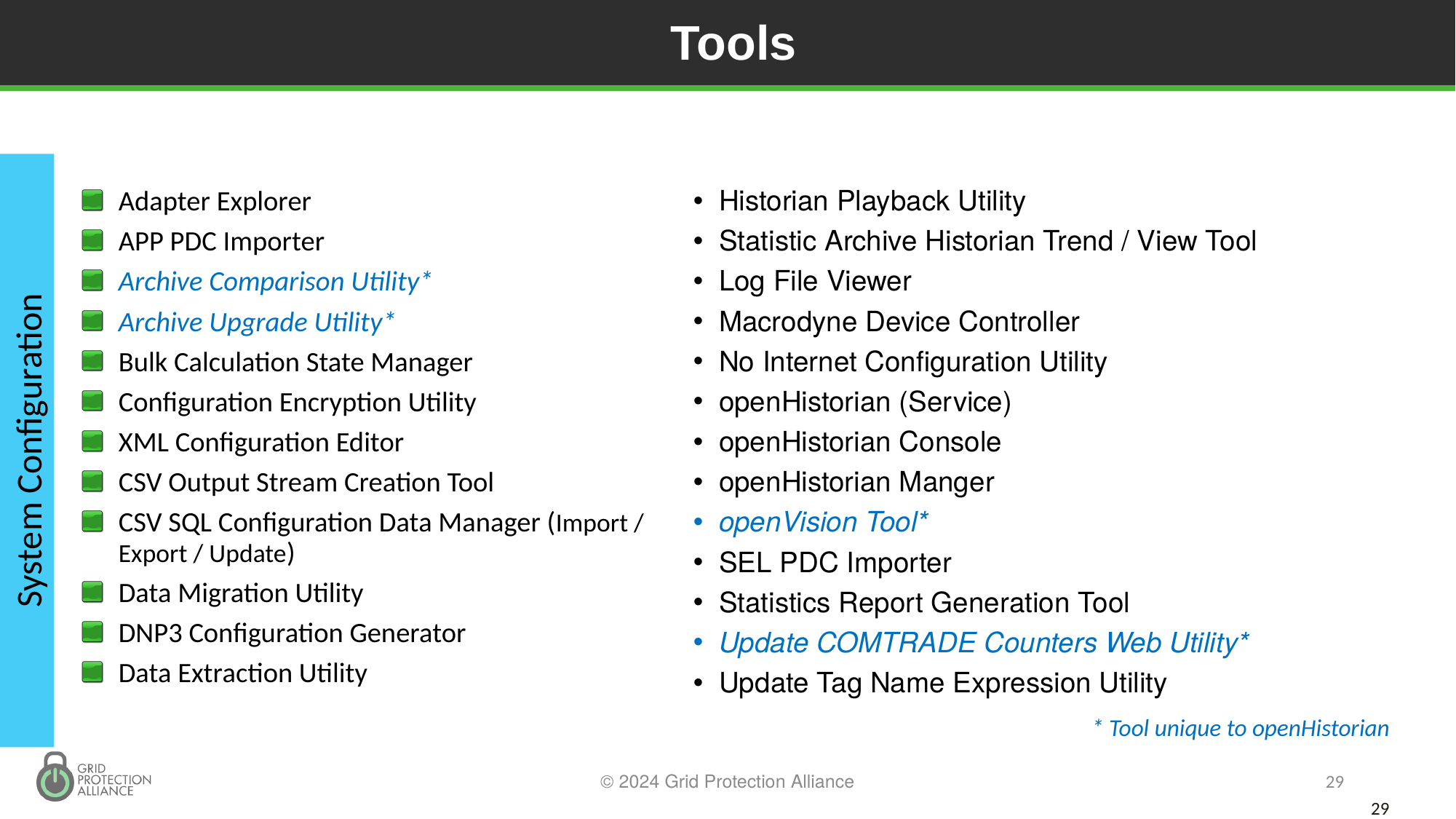

# Tools
Adapter Explorer
APP PDC Importer
Archive Comparison Utility*
Archive Upgrade Utility*
Bulk Calculation State Manager
Configuration Encryption Utility
XML Configuration Editor
CSV Output Stream Creation Tool
CSV SQL Configuration Data Manager (Import / Export / Update)
Data Migration Utility
DNP3 Configuration Generator
Data Extraction Utility
Historian Playback Utility
Statistic Archive Historian Trend / View Tool
Log File Viewer
Macrodyne Device Controller
No Internet Configuration Utility
openHistorian (Service)
openHistorian Console
openHistorian Manger
openVision Tool*
SEL PDC Importer
Statistics Report Generation Tool
Update COMTRADE Counters Web Utility*
Update Tag Name Expression Utility

System Configuration
* Tool unique to openHistorian
© 2024 Grid Protection Alliance
29